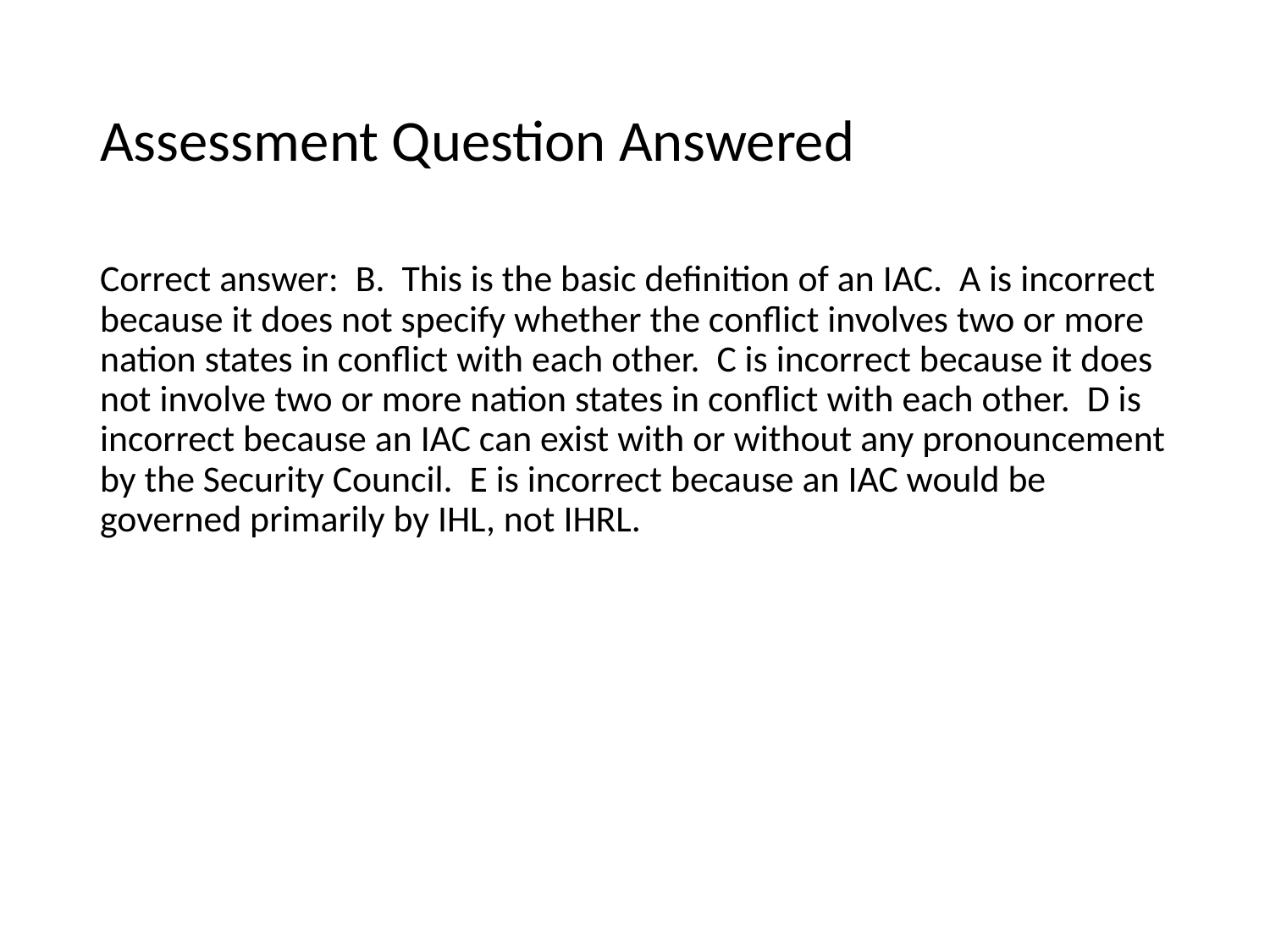

# Assessment Question Answered
Correct answer:  B.  This is the basic definition of an IAC.  A is incorrect because it does not specify whether the conflict involves two or more nation states in conflict with each other.  C is incorrect because it does not involve two or more nation states in conflict with each other.  D is incorrect because an IAC can exist with or without any pronouncement by the Security Council.  E is incorrect because an IAC would be governed primarily by IHL, not IHRL.